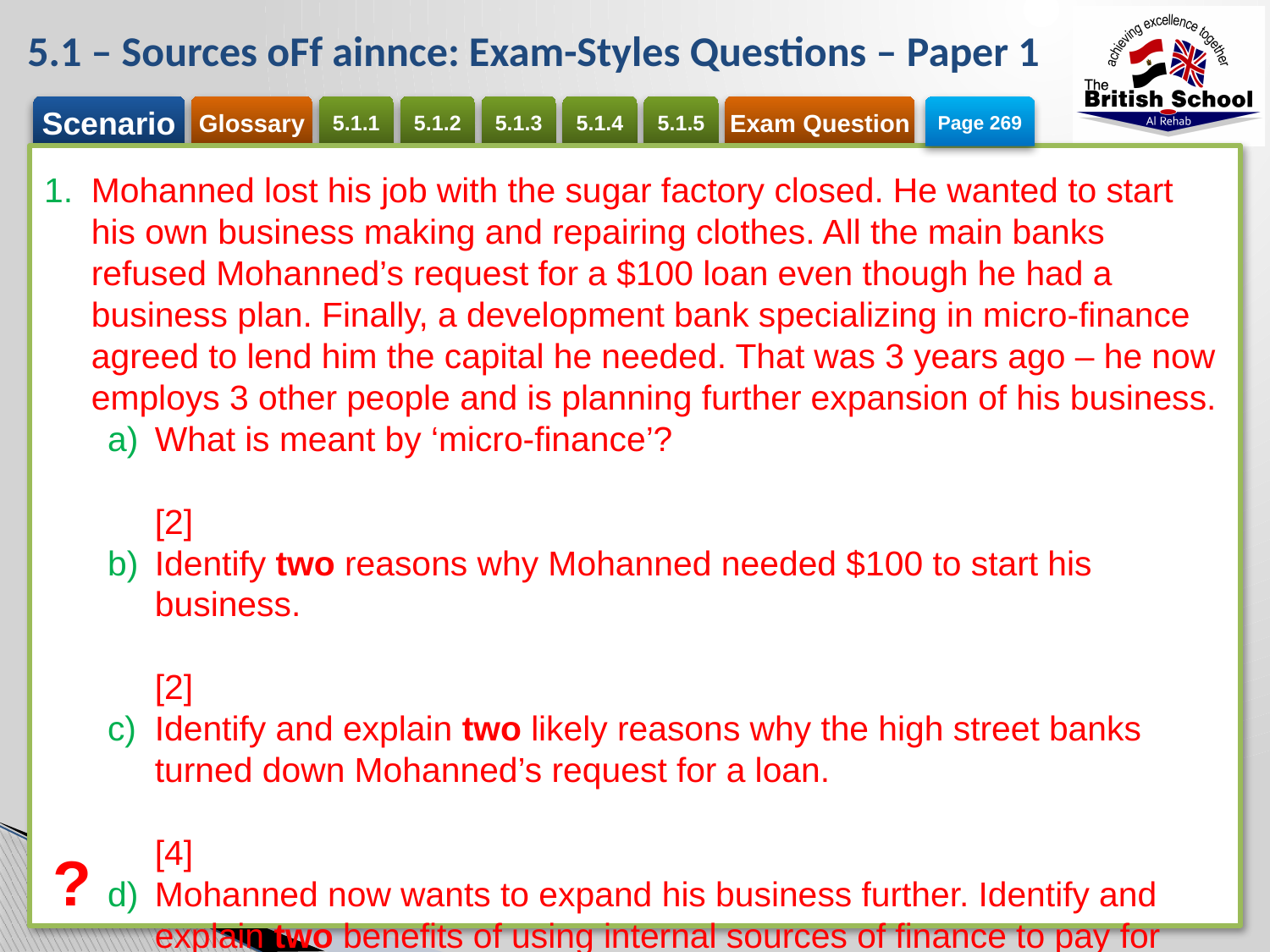

# 5.1 – Sources oFf ainnce: Exam-Styles Questions – Paper 1
Page 269
Mohanned lost his job with the sugar factory closed. He wanted to start his own business making and repairing clothes. All the main banks refused Mohanned’s request for a $100 loan even though he had a business plan. Finally, a development bank specializing in micro-finance agreed to lend him the capital he needed. That was 3 years ago – he now employs 3 other people and is planning further expansion of his business.
What is meant by ‘micro-finance’?	[2]
Identify two reasons why Mohanned needed $100 to start his business.	[2]
Identify and explain two likely reasons why the high street banks turned down Mohanned’s request for a loan.	[4]
Mohanned now wants to expand his business further. Identify and explain two benefits of using internal sources of finance to pay for this.	[6]
10 year after setting up his business, Mohanned converted it into a public limited company to raise finance for business expansion. Do you think he was right to do this? Justify your answer.	[6]
?